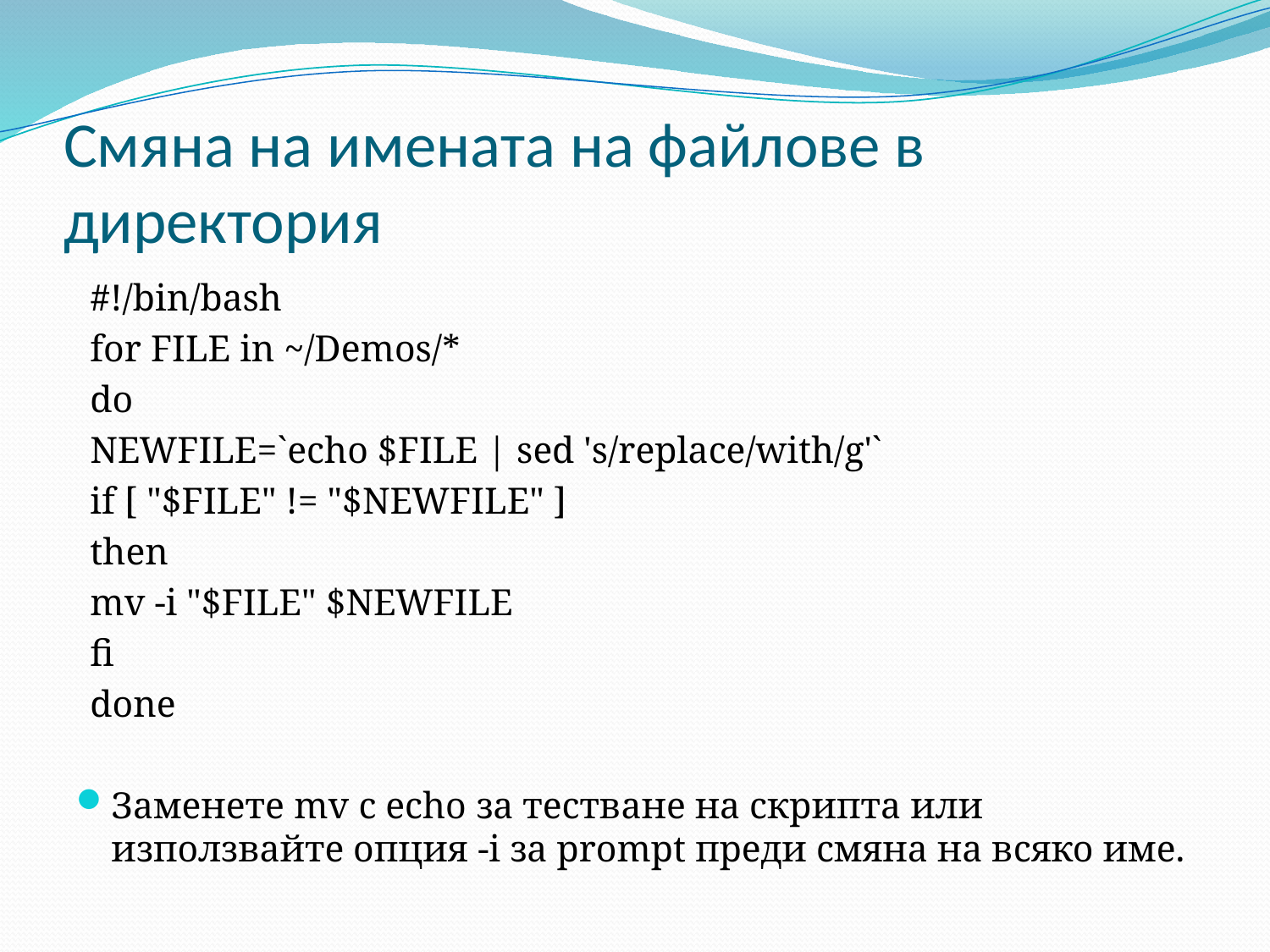

# Смяна на имената на файлове в директория
#!/bin/bash
for FILE in ~/Demos/*
do
NEWFILE=`echo $FILE | sed 's/replace/with/g'`
if [ "$FILE" != "$NEWFILE" ]
then
mv -i "$FILE" $NEWFILE
fi
done

Заменете mv с echo за тестване на скрипта или използвайте опция -i за prompt преди смяна на всяко име.